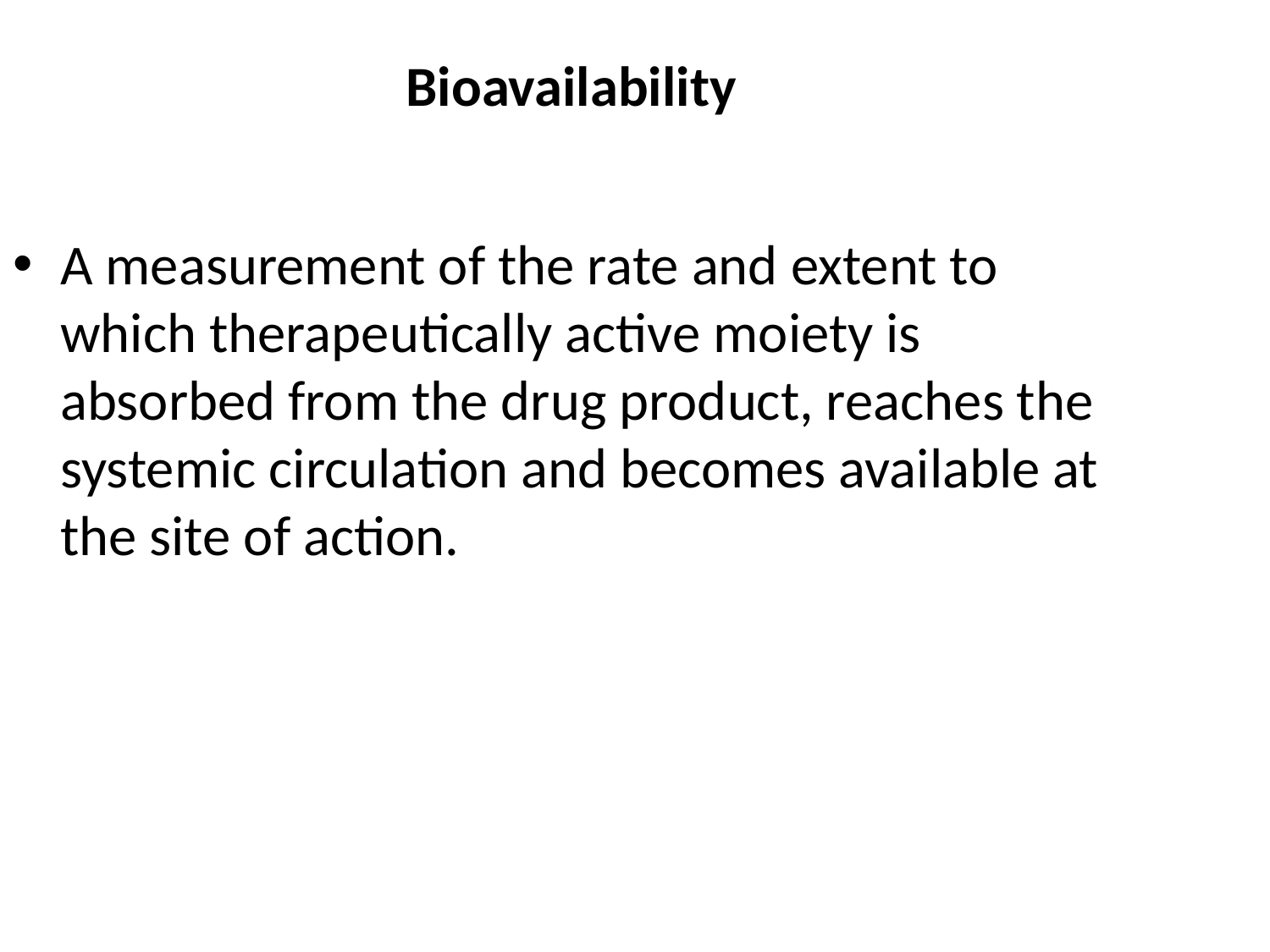

Bioavailability
A measurement of the rate and extent to which therapeutically active moiety is absorbed from the drug product, reaches the systemic circulation and becomes available at the site of action.